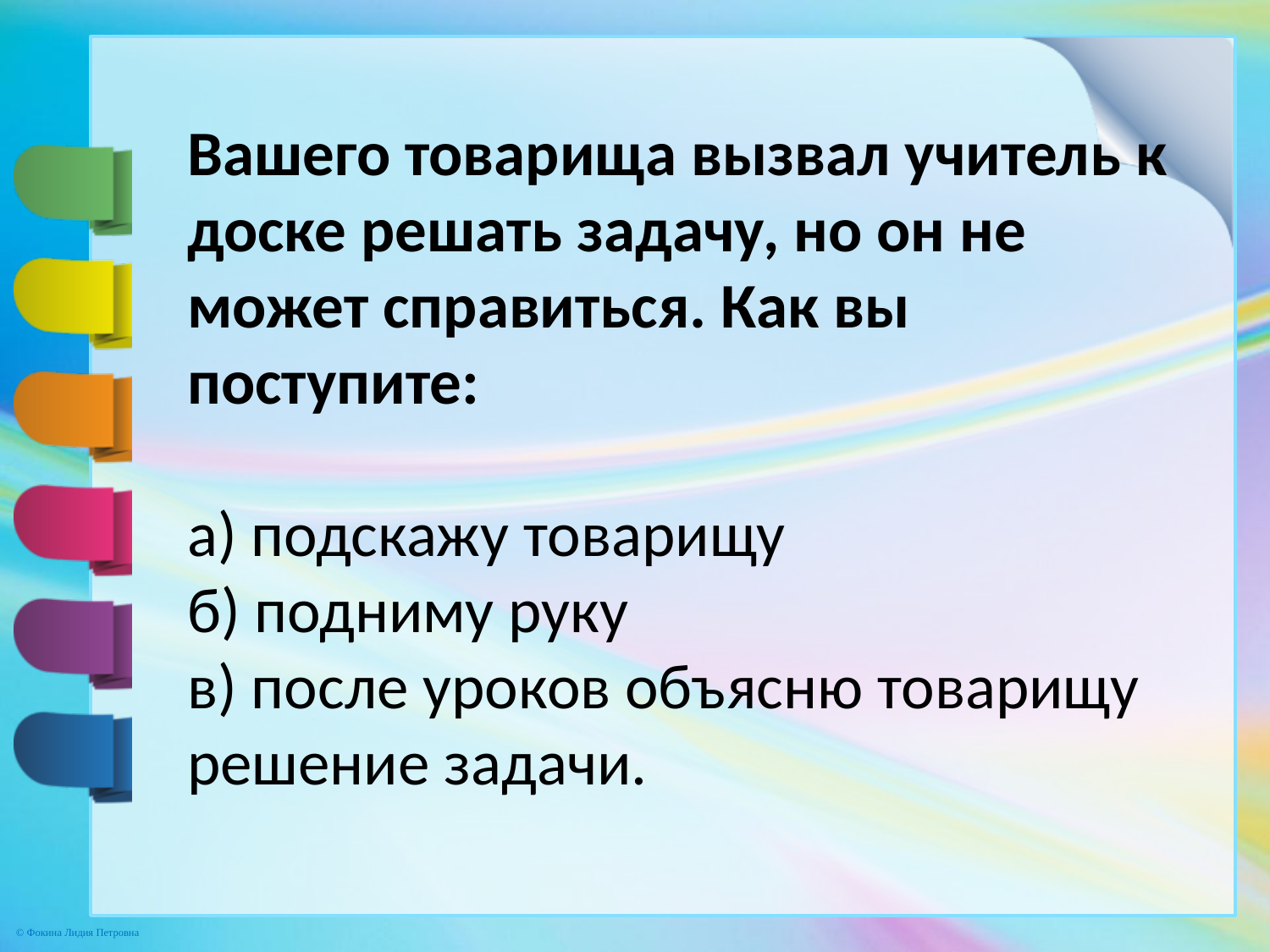

Вашего товарища вызвал учитель к доске решать задачу, но он не может справиться. Как вы поступите:

а) подскажу товарищу
б) подниму руку
в) после уроков объясню товарищу решение задачи.